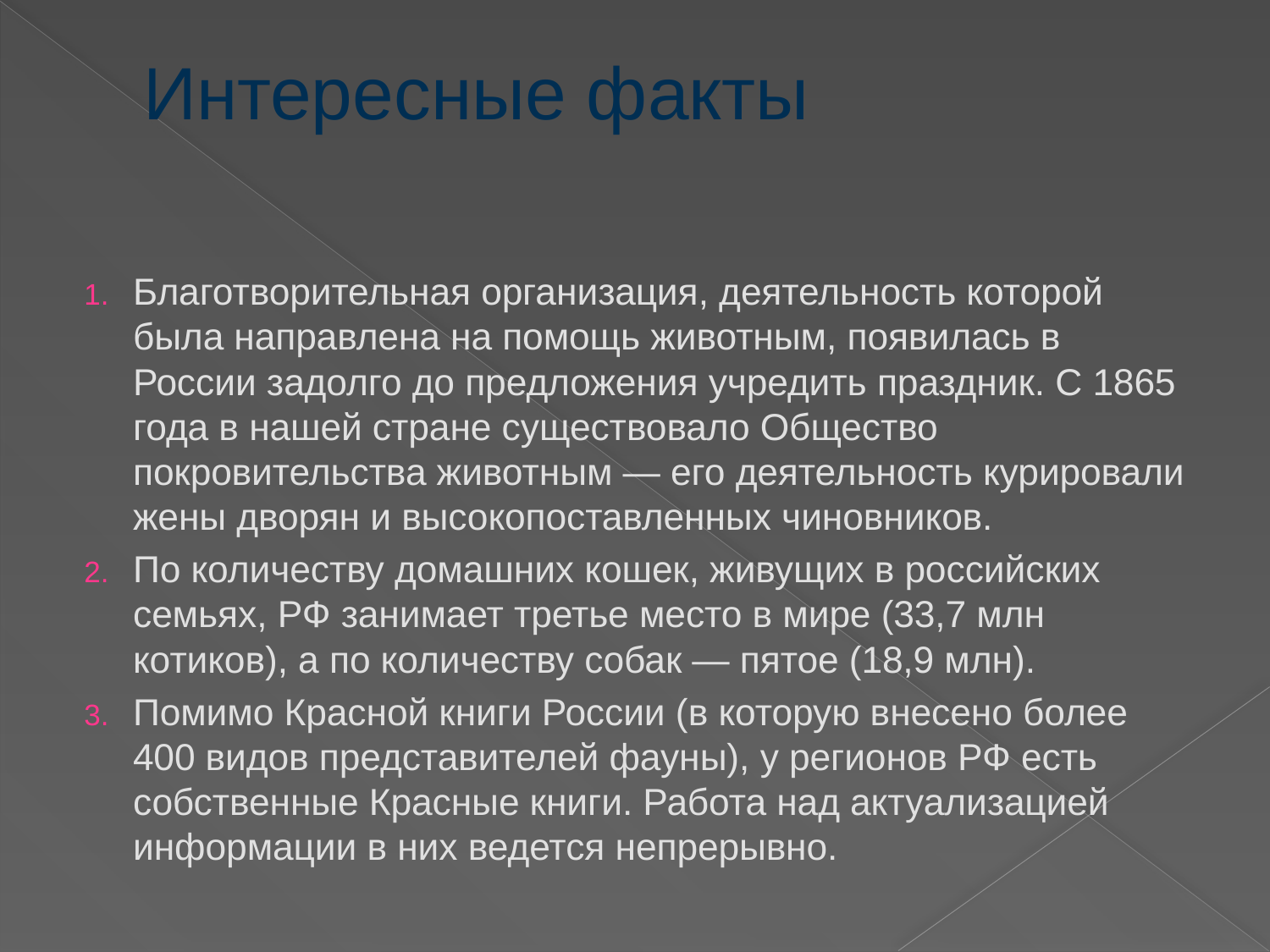

# Интересные факты
Благотворительная организация, деятельность которой была направлена на помощь животным, появилась в России задолго до предложения учредить праздник. С 1865 года в нашей стране существовало Общество покровительства животным — его деятельность курировали жены дворян и высокопоставленных чиновников.
По количеству домашних кошек, живущих в российских семьях, РФ занимает третье место в мире (33,7 млн котиков), а по количеству собак — пятое (18,9 млн).
Помимо Красной книги России (в которую внесено более 400 видов представителей фауны), у регионов РФ есть собственные Красные книги. Работа над актуализацией информации в них ведется непрерывно.